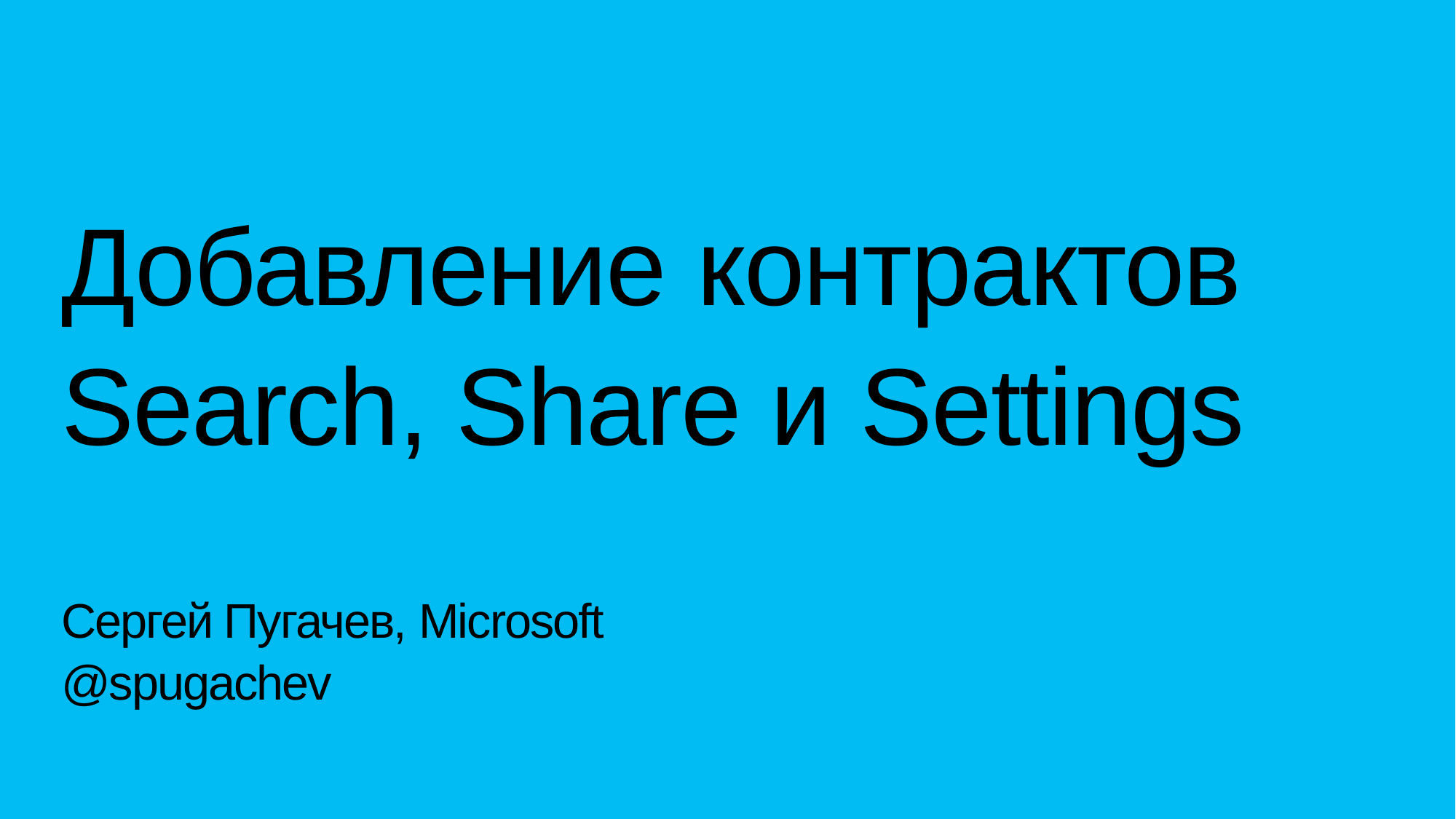

Добавление контрактов
Search, Share и Settings
Сергей Пугачев, Microsoft
@spugachev